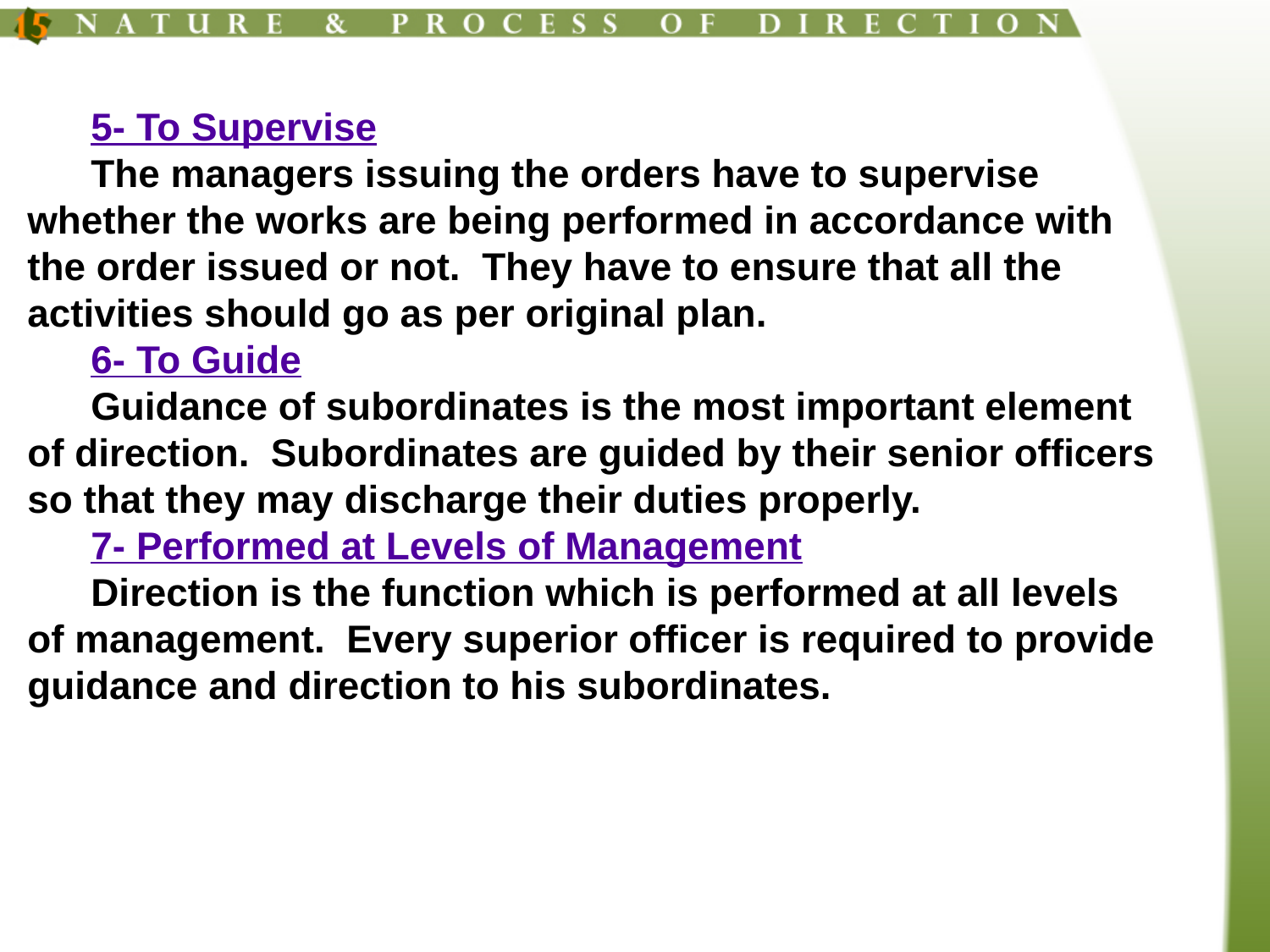

5- To Supervise
The managers issuing the orders have to supervise whether the works are being performed in accordance with the order issued or not.  They have to ensure that all the activities should go as per original plan.
6- To Guide
Guidance of subordinates is the most important element of direction.  Subordinates are guided by their senior officers so that they may discharge their duties properly.
7- Performed at Levels of Management
Direction is the function which is performed at all levels of management.  Every superior officer is required to provide guidance and direction to his subordinates.